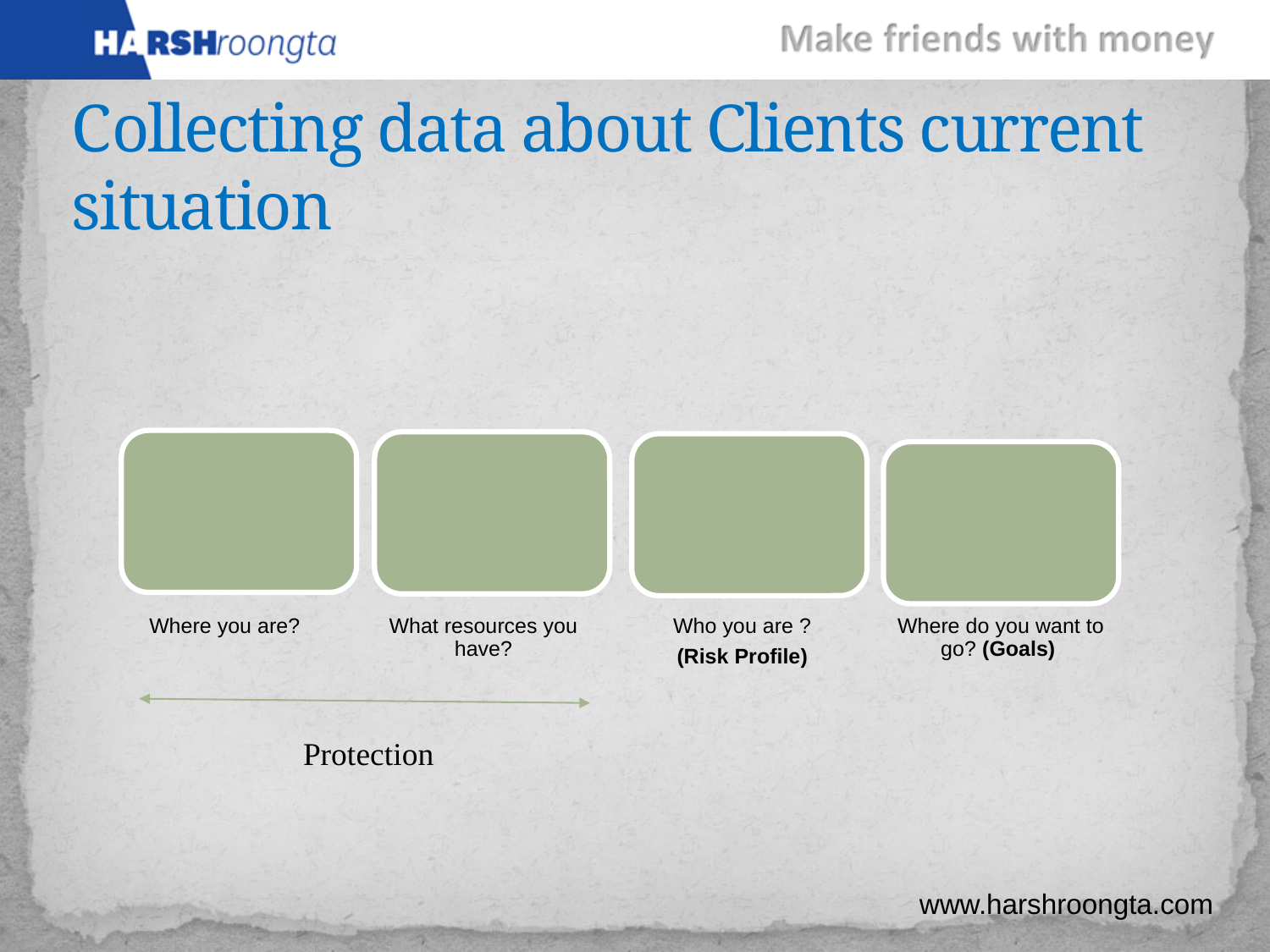

# Collecting data about Clients current situation
Where you are?
What resources you have?
Who you are ?
(Risk Profile)
Where do you want to go? (Goals)

          Protection